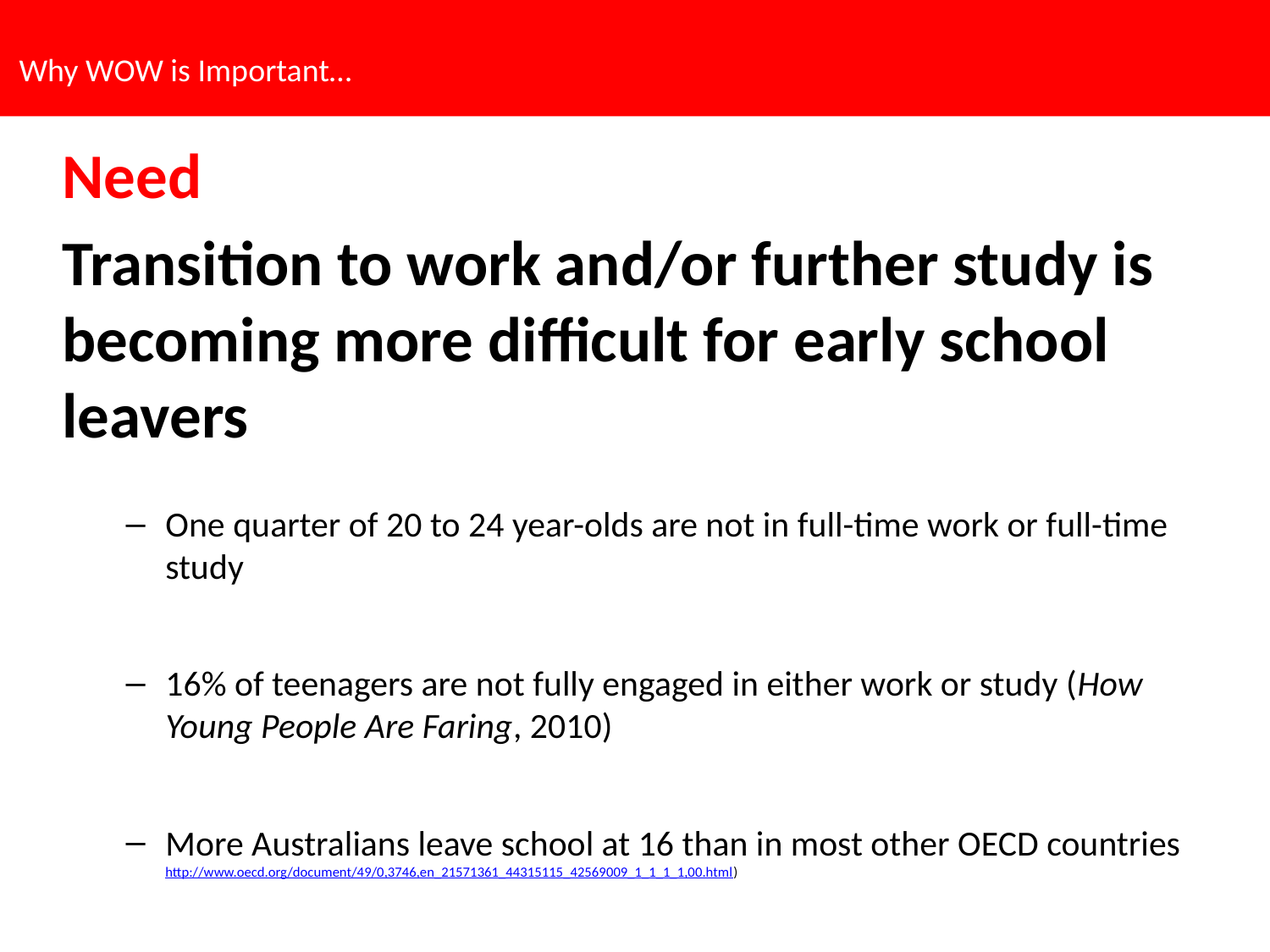

# Why WOW is Important…
Need
Transition to work and/or further study is becoming more difficult for early school leavers

One quarter of 20 to 24 year-olds are not in full-time work or full-time study

16% of teenagers are not fully engaged in either work or study (How Young People Are Faring, 2010)

More Australians leave school at 16 than in most other OECD countries http://www.oecd.org/document/49/0,3746,en_21571361_44315115_42569009_1_1_1_1,00.html)